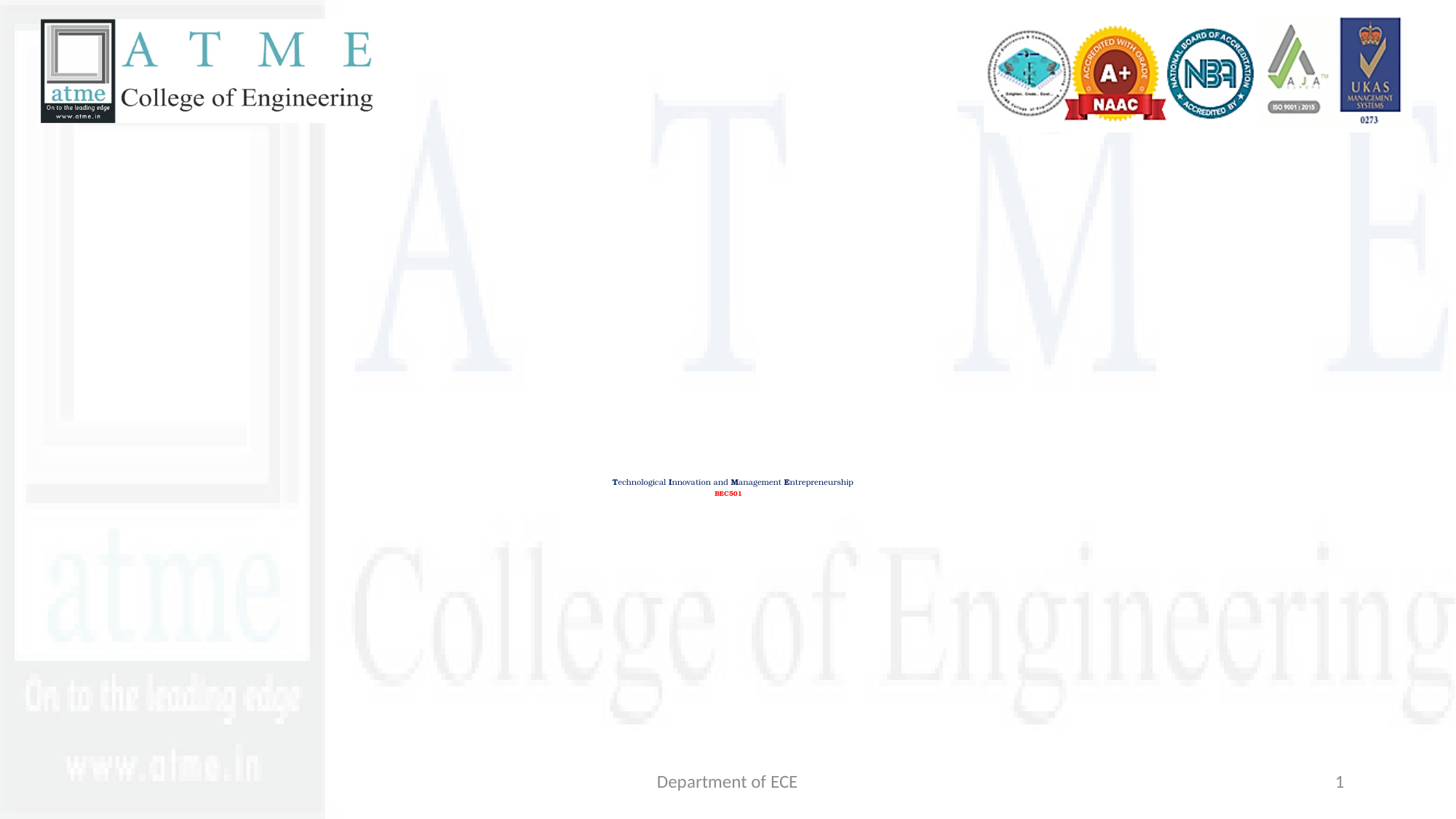

# Technological Innovation and Management Entrepreneurship BEC501
Department of ECE
1